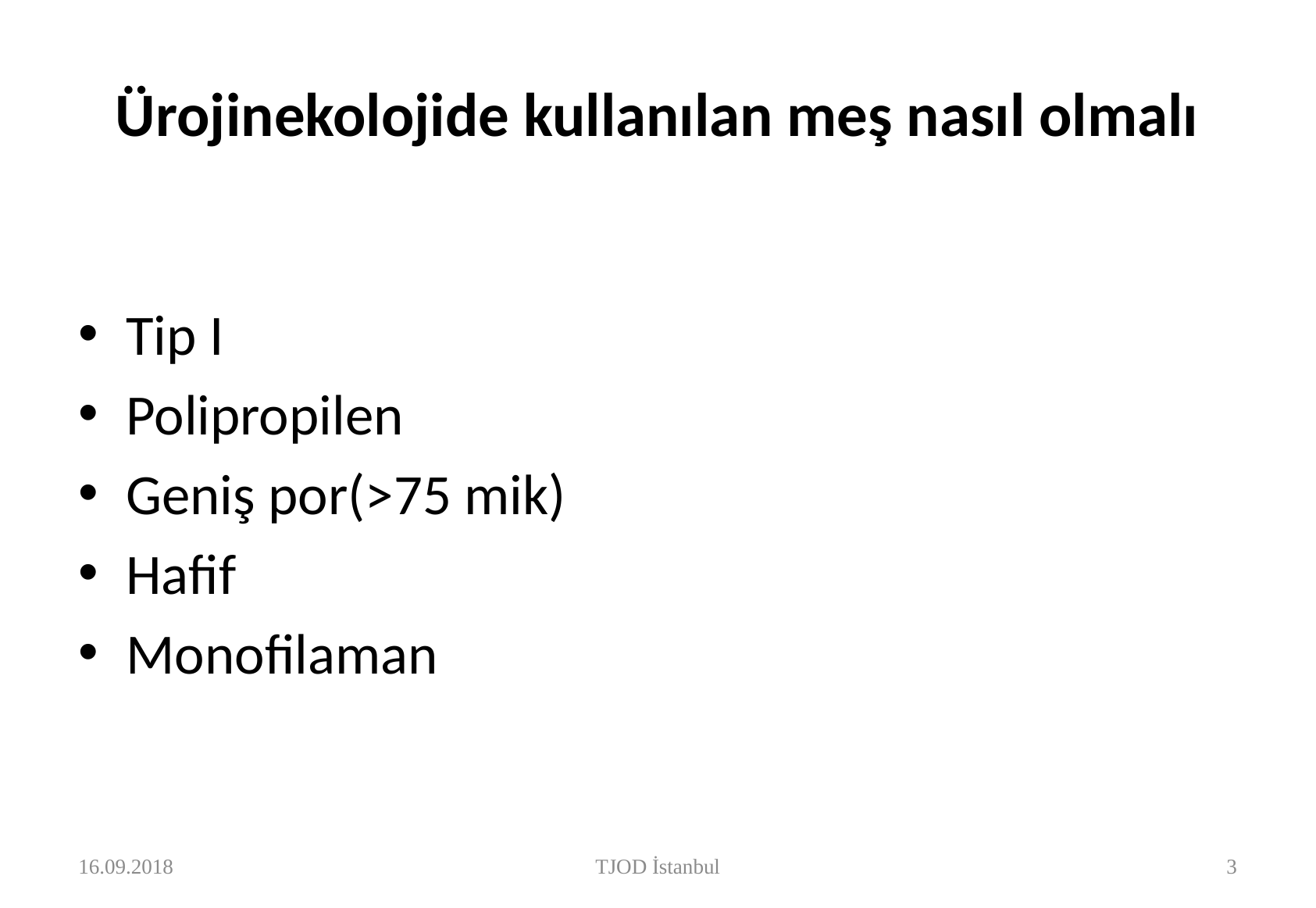

# Ürojinekolojide kullanılan meş nasıl olmalı

Tip I
Polipropilen
Geniş por(>75 mik)
Hafif
Monofilaman
16.09.2018
TJOD İstanbul
3